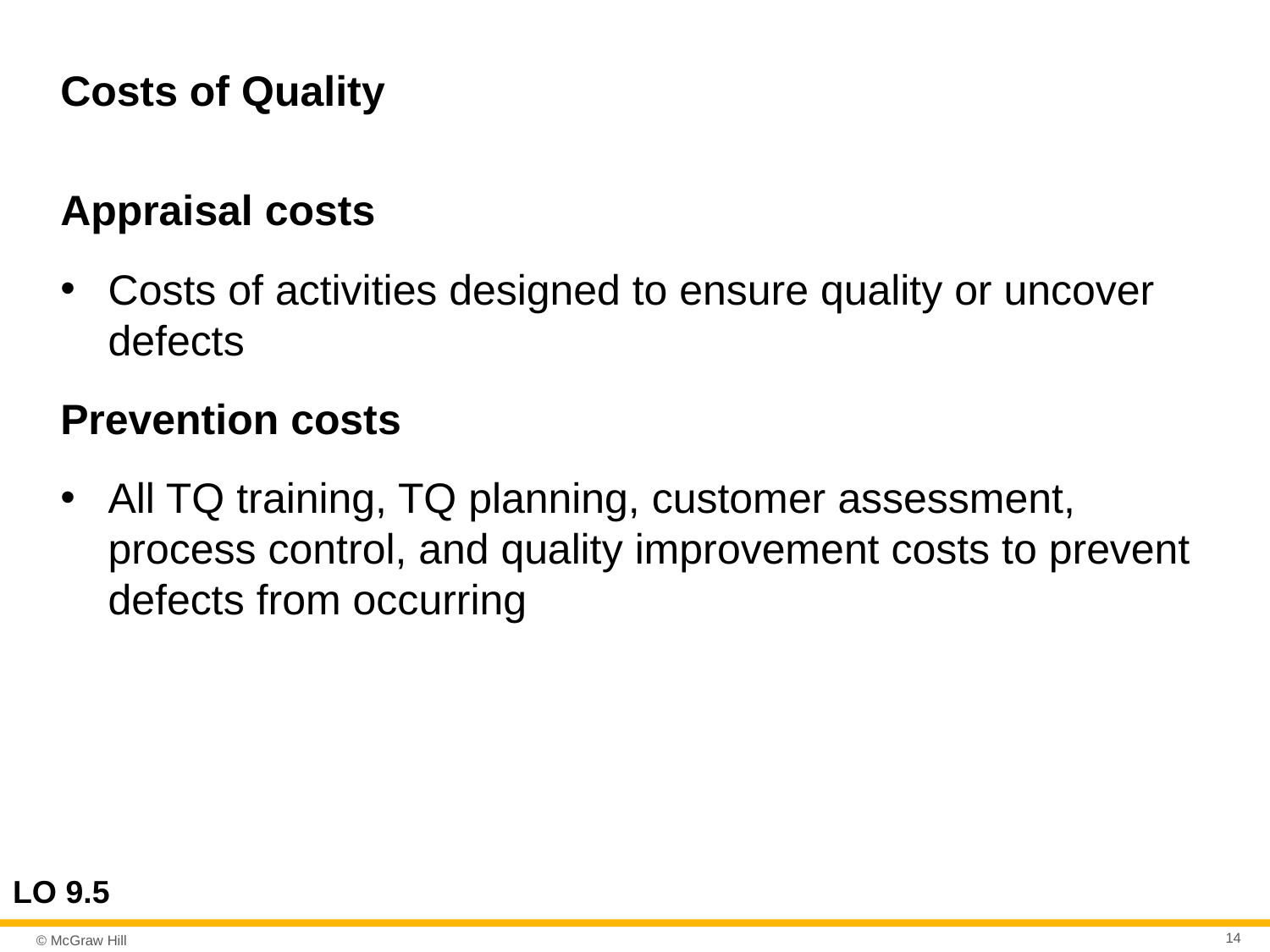

# Costs of Quality
Appraisal costs
Costs of activities designed to ensure quality or uncover defects
Prevention costs
All TQ training, TQ planning, customer assessment, process control, and quality improvement costs to prevent defects from occurring
LO 9.5